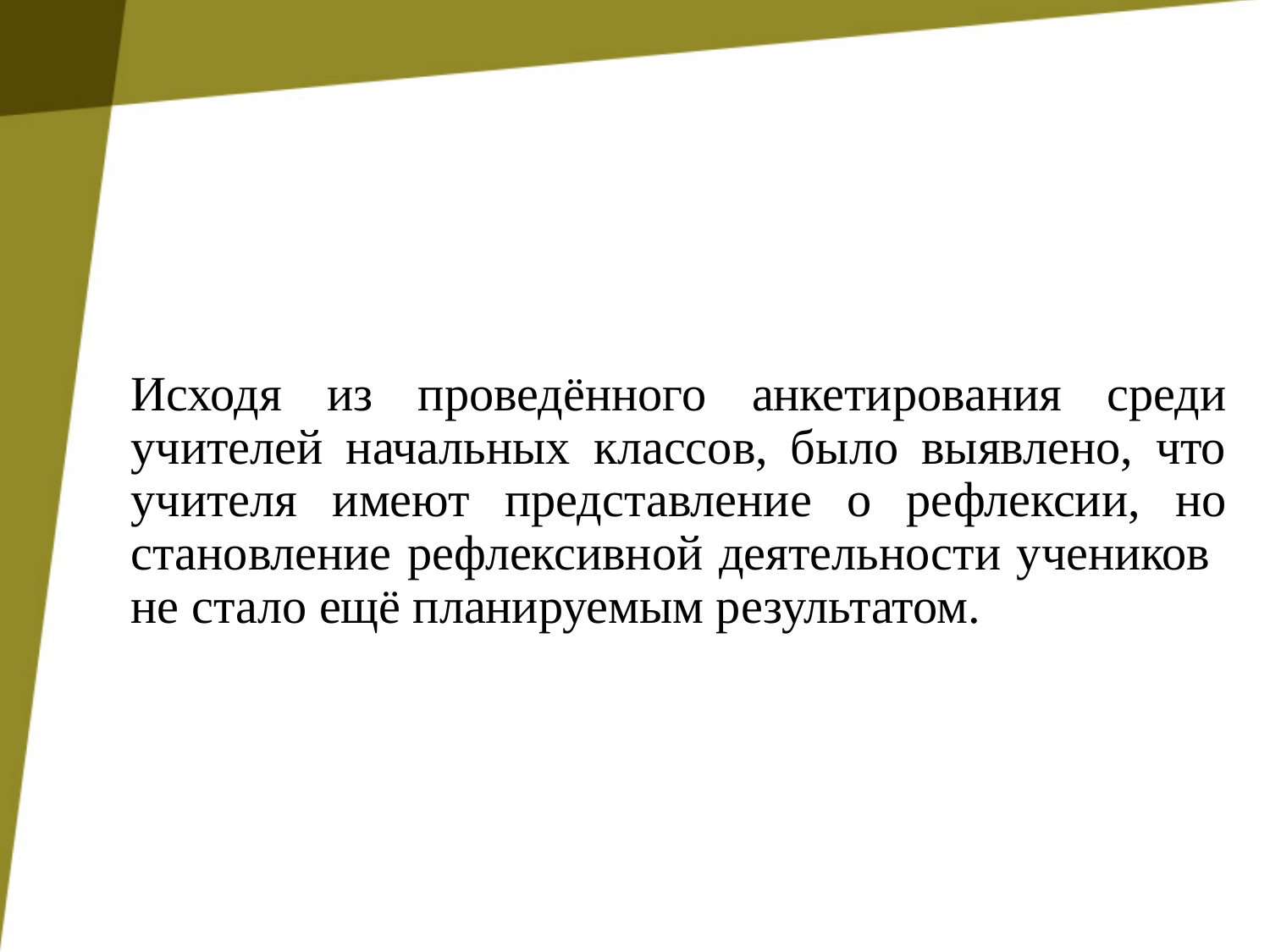

Исходя из проведённого анкетирования среди учителей начальных классов, было выявлено, что учителя имеют представление о рефлексии, но становление рефлексивной деятельности учеников  не стало ещё планируемым результатом.